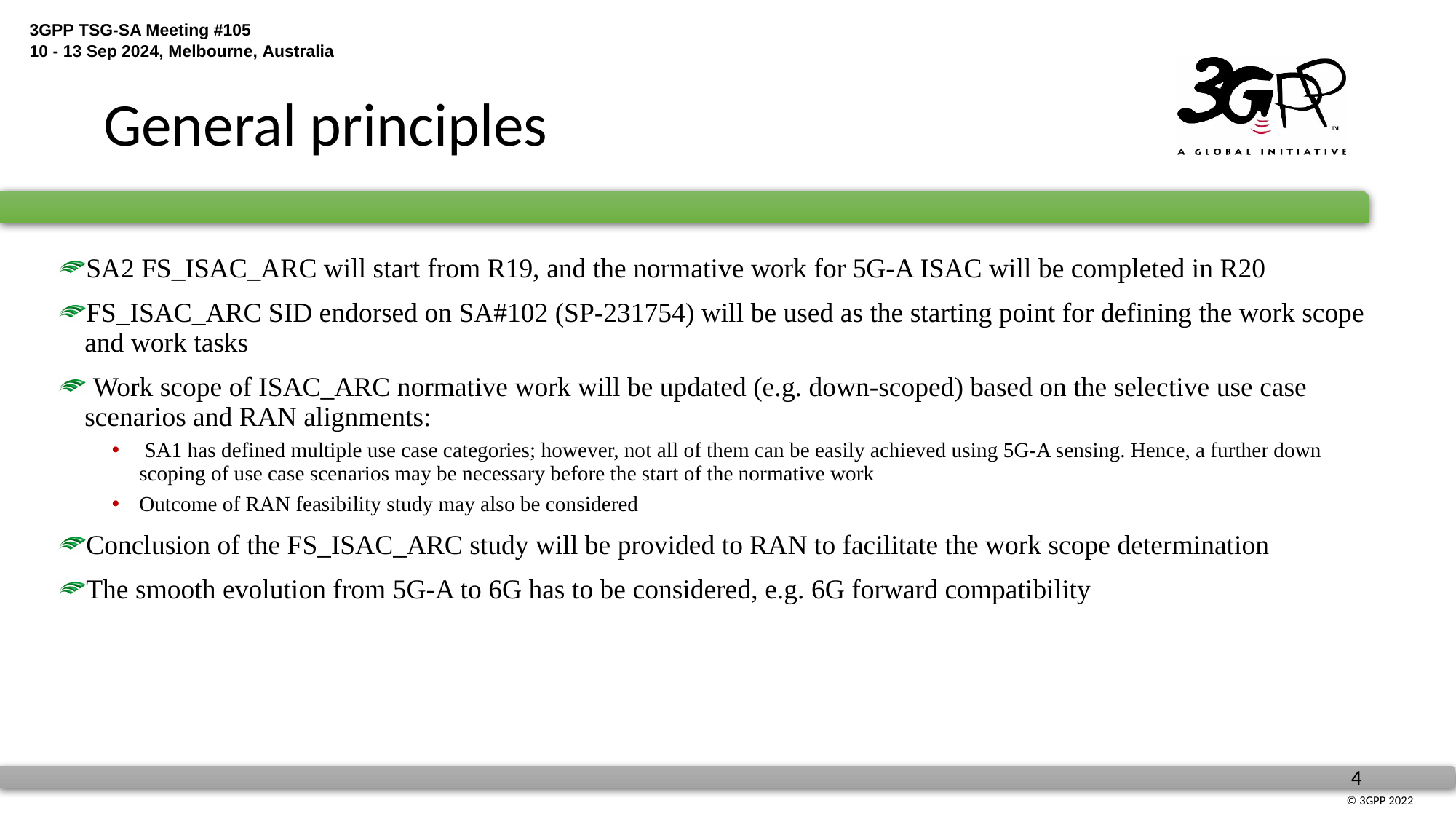

# General principles
SA2 FS_ISAC_ARC will start from R19, and the normative work for 5G-A ISAC will be completed in R20
FS_ISAC_ARC SID endorsed on SA#102 (SP-231754) will be used as the starting point for defining the work scope and work tasks
 Work scope of ISAC_ARC normative work will be updated (e.g. down-scoped) based on the selective use case scenarios and RAN alignments:
 SA1 has defined multiple use case categories; however, not all of them can be easily achieved using 5G-A sensing. Hence, a further down scoping of use case scenarios may be necessary before the start of the normative work
Outcome of RAN feasibility study may also be considered
Conclusion of the FS_ISAC_ARC study will be provided to RAN to facilitate the work scope determination
The smooth evolution from 5G-A to 6G has to be considered, e.g. 6G forward compatibility